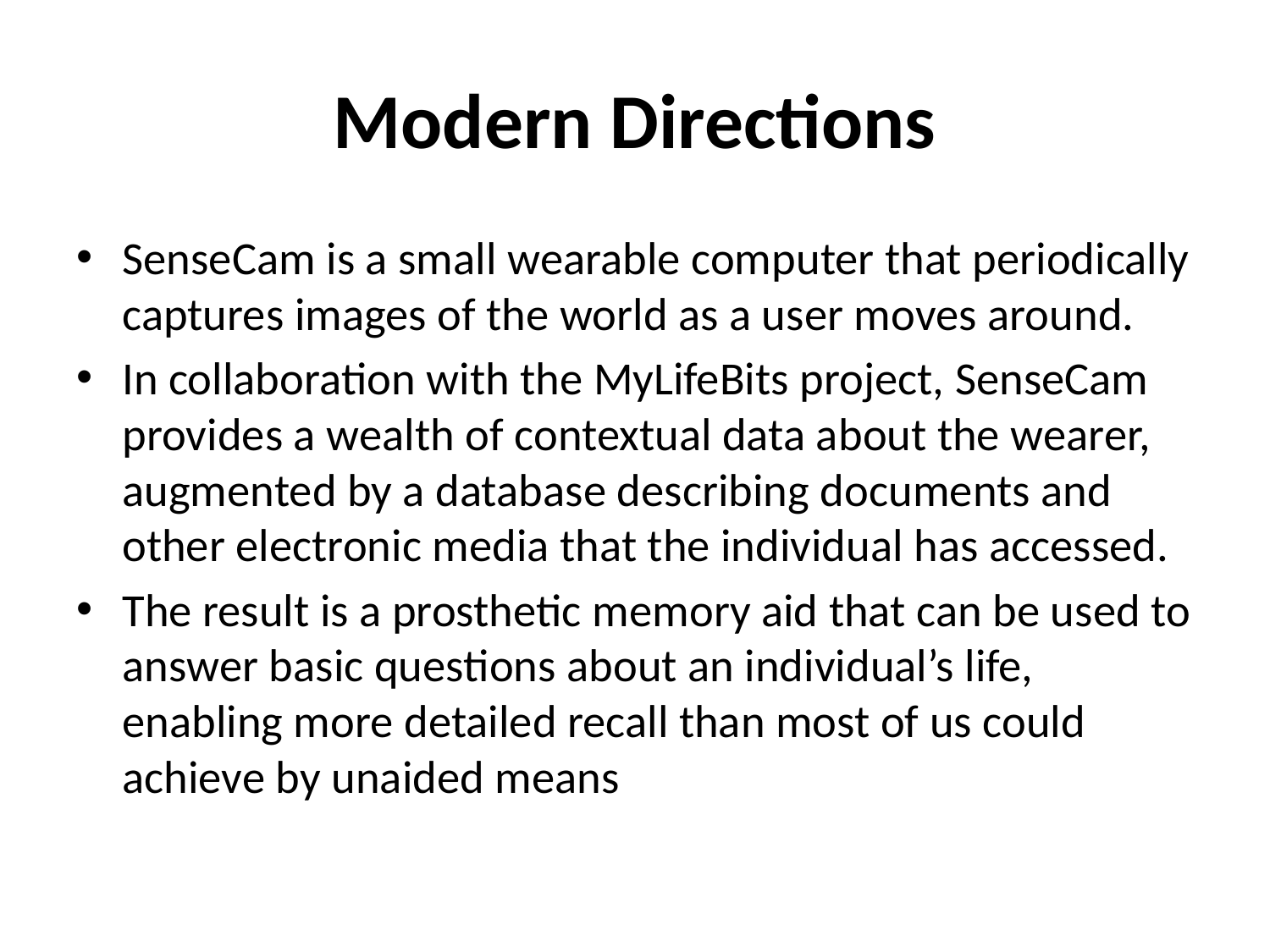

# Modern Directions
SenseCam is a small wearable computer that periodically captures images of the world as a user moves around.
In collaboration with the MyLifeBits project, SenseCam provides a wealth of contextual data about the wearer, augmented by a database describing documents and other electronic media that the individual has accessed.
The result is a prosthetic memory aid that can be used to answer basic questions about an individual’s life, enabling more detailed recall than most of us could achieve by unaided means